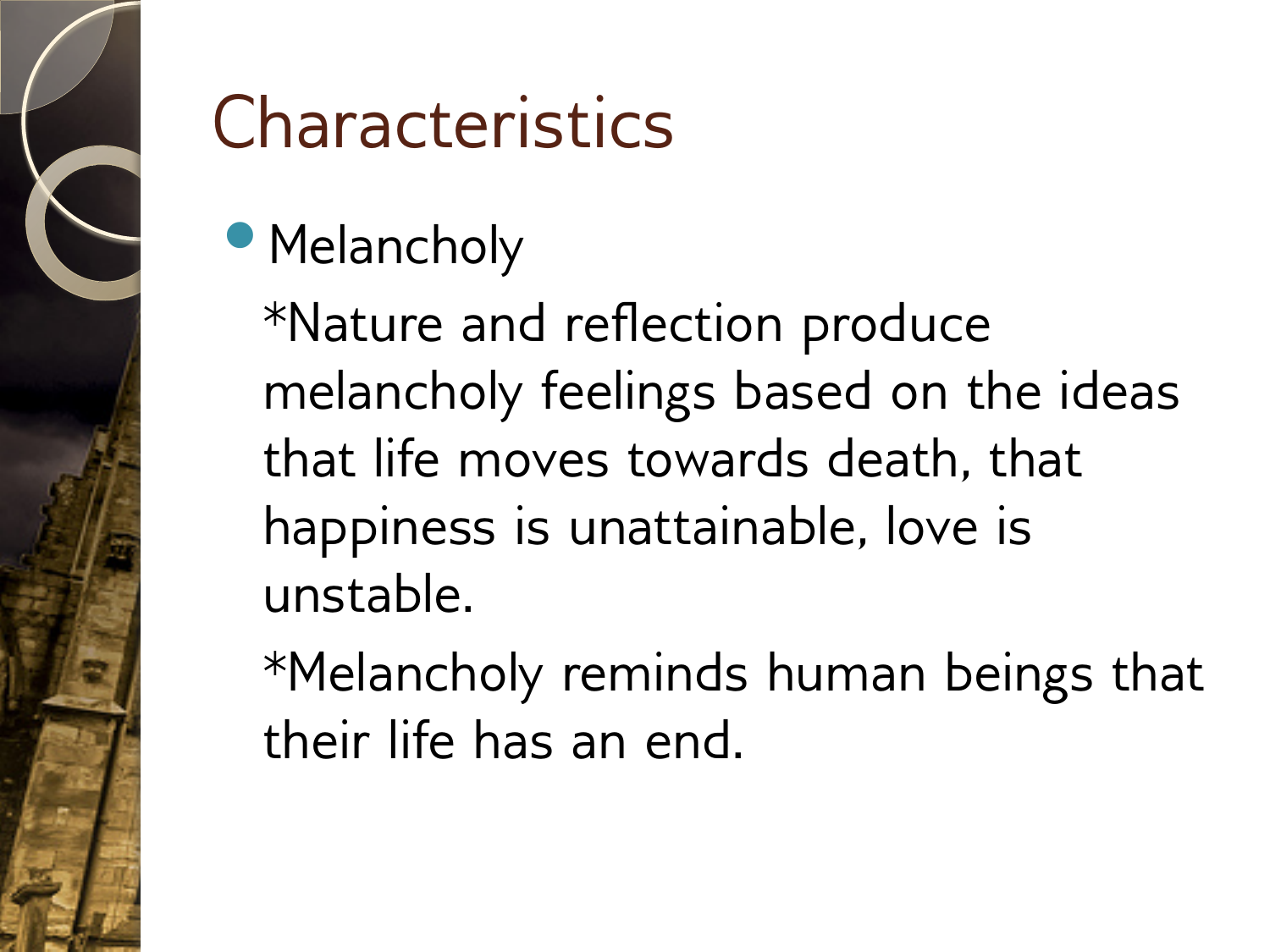

# Characteristics
Melancholy
	*Nature and reflection produce melancholy feelings based on the ideas that life moves towards death, that happiness is unattainable, love is unstable.
	*Melancholy reminds human beings that their life has an end.